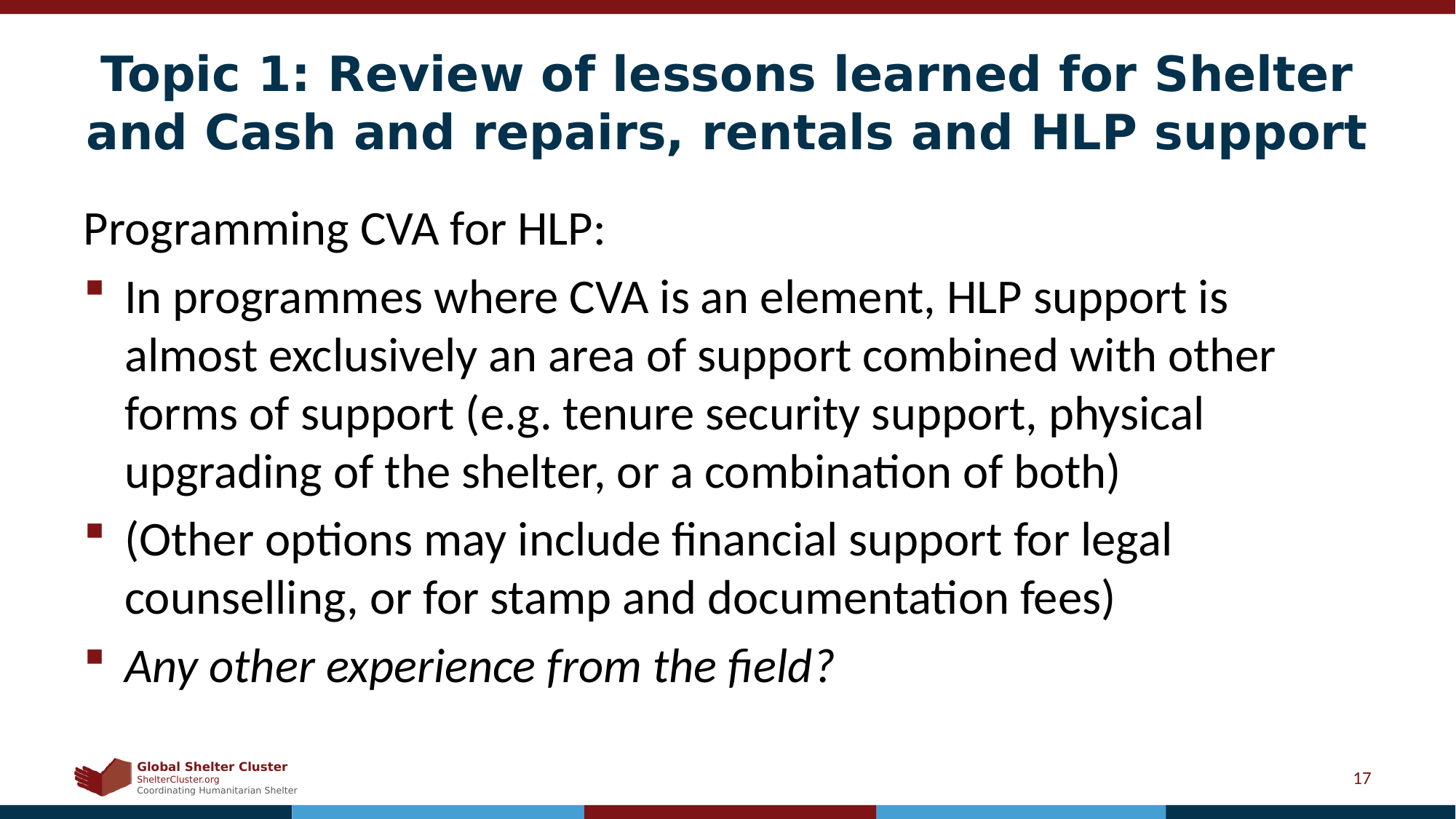

# Topic 1: Review of lessons learned for Shelter and Cash and repairs, rentals and HLP support
Programming CVA for HLP:
In programmes where CVA is an element, HLP support is almost exclusively an area of support combined with other forms of support (e.g. tenure security support, physical upgrading of the shelter, or a combination of both)
(Other options may include financial support for legal counselling, or for stamp and documentation fees)
Any other experience from the field?

17